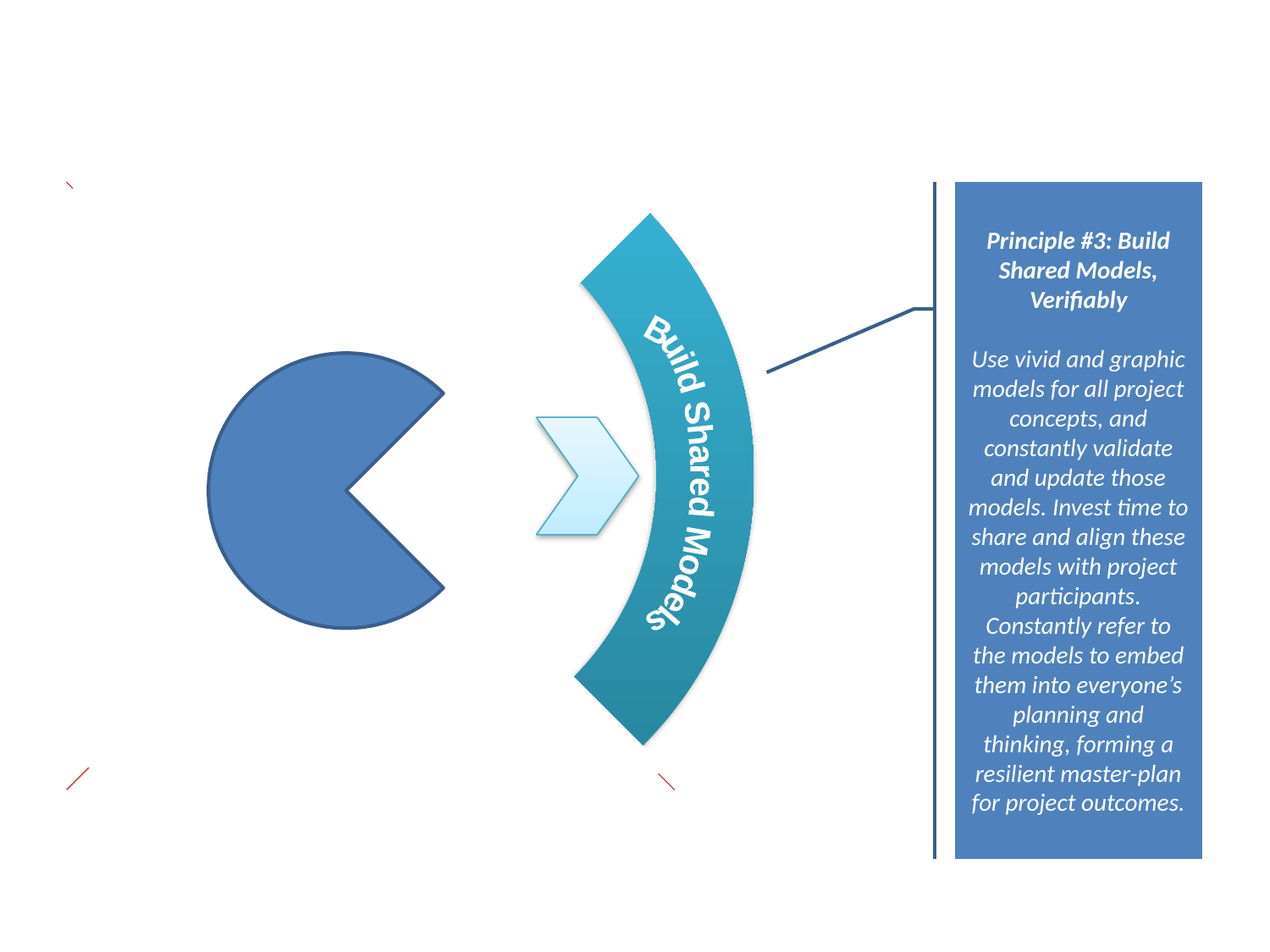

Fulfil Customer Value

Achieve
Outcomes
Eliminate Teaming Threats

Build Shared Models

Suppress Entropy

Principle #3: Build Shared Models, Verifiably

Use vivid and graphic models for all project concepts, and constantly validate and update those models. Invest time to share and align these models with project participants. Constantly refer to the models to embed them into everyone’s planning and thinking, forming a resilient master-plan for project outcomes.